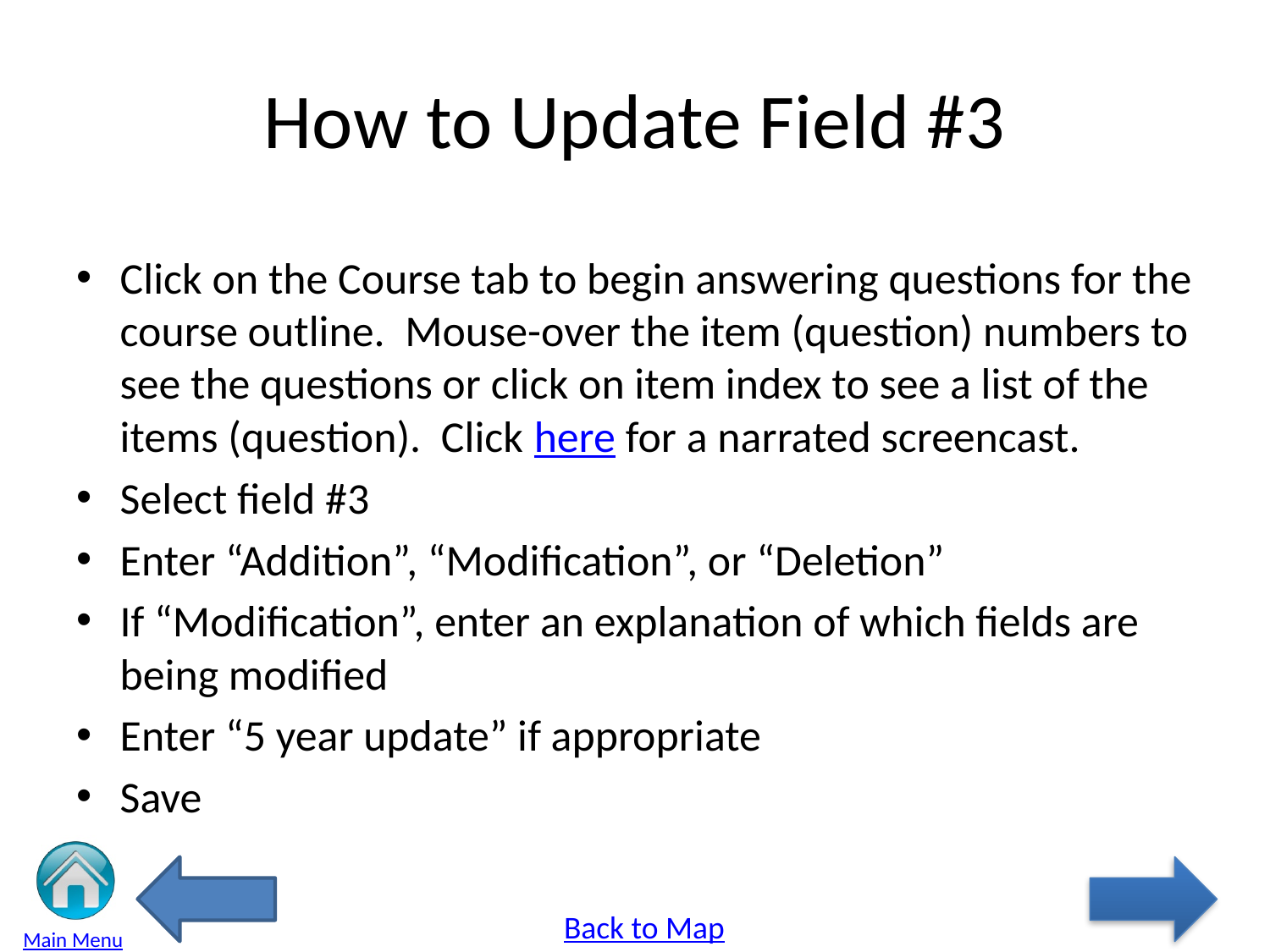

# How to Update Field #3
Click on the Course tab to begin answering questions for the course outline.  Mouse-over the item (question) numbers to see the questions or click on item index to see a list of the items (question).  Click here for a narrated screencast.
Select field #3
Enter “Addition”, “Modification”, or “Deletion”
If “Modification”, enter an explanation of which fields are being modified
Enter “5 year update” if appropriate
Save
Back to Map